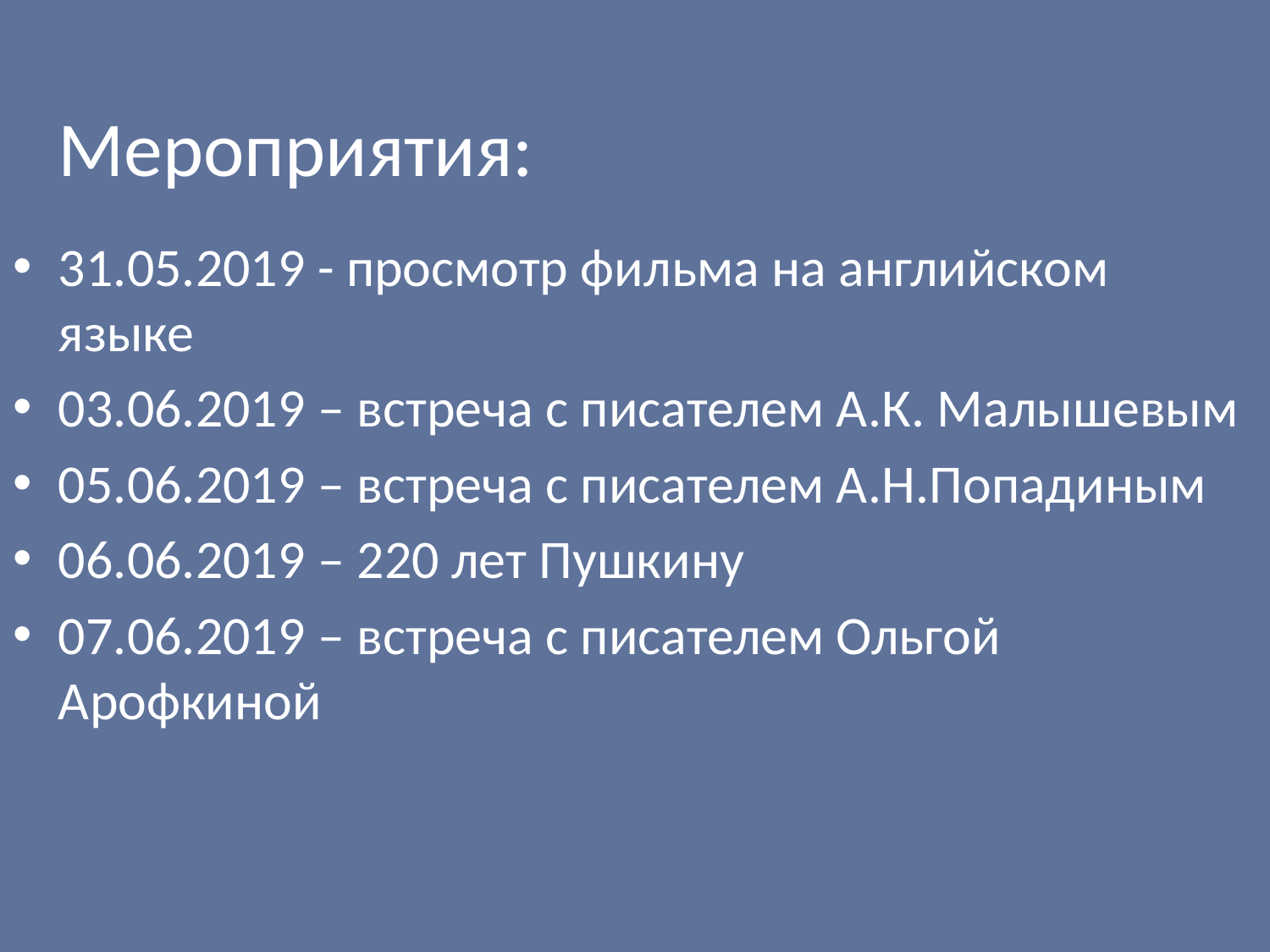

# Мероприятия:
31.05.2019 - просмотр фильма на английском языке
03.06.2019 – встреча с писателем А.К. Малышевым
05.06.2019 – встреча с писателем А.Н.Попадиным
06.06.2019 – 220 лет Пушкину
07.06.2019 – встреча с писателем Ольгой Арофкиной